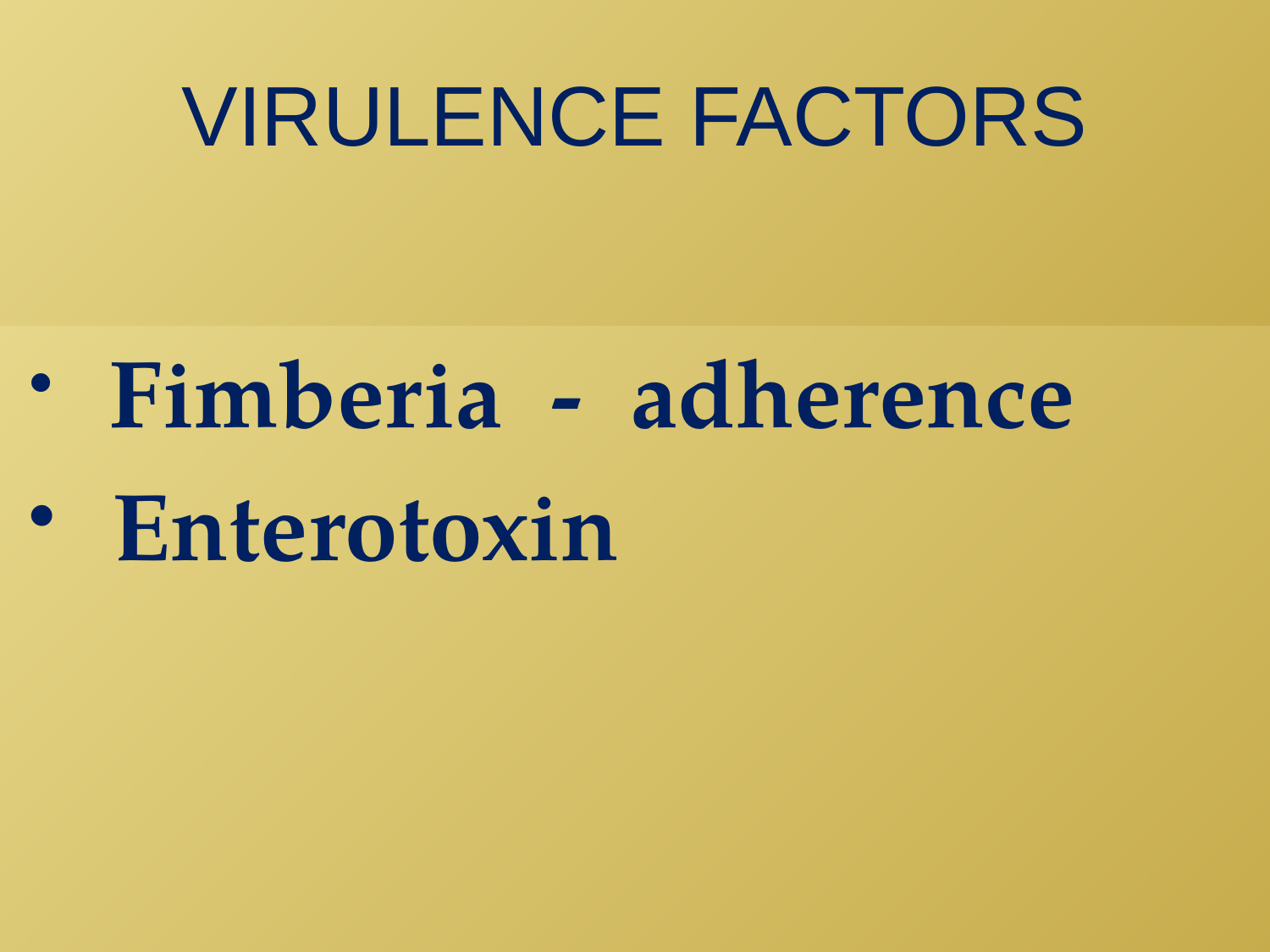

# VIRULENCE FACTORS
 Fimberia  -  adherence
 Enterotoxin